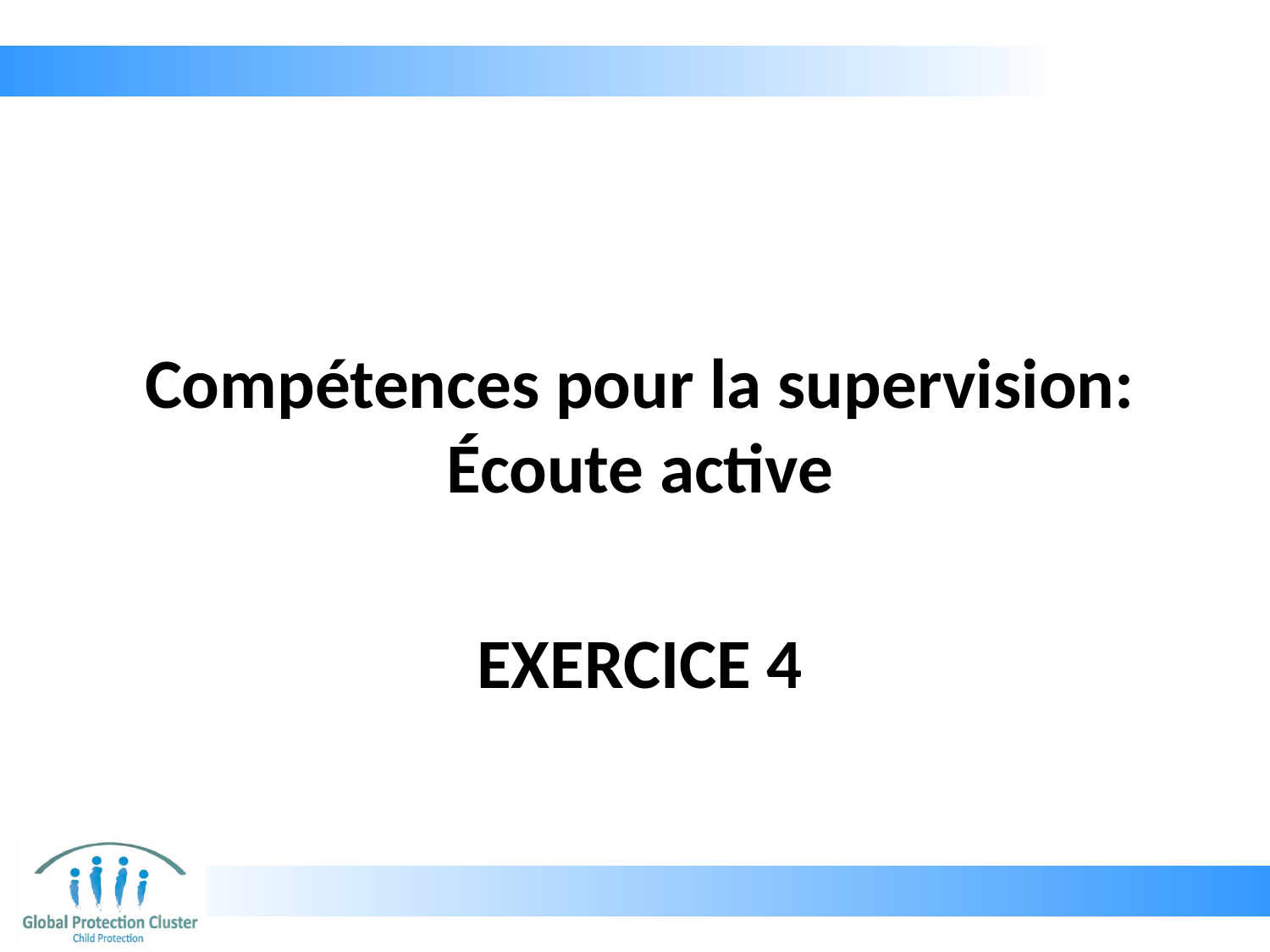

Compétences pour la supervision: Écoute active

# ExerciCe 4